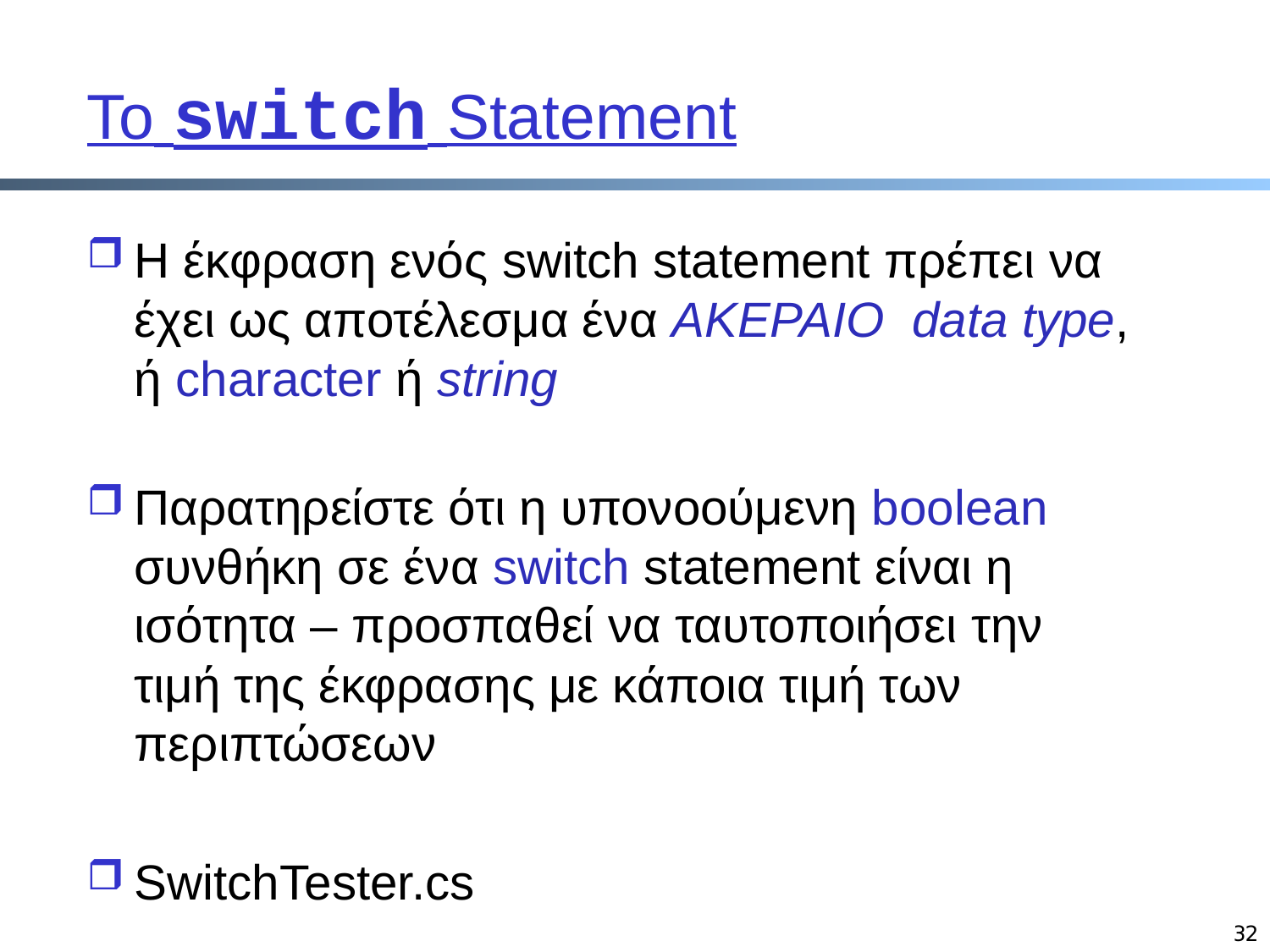

# Το switch Statement
Η έκφραση ενός switch statement πρέπει να έχει ως αποτέλεσμα ένα ΑΚΕΡΑΙΟ  data type, ή character ή string
Παρατηρείστε ότι η υπονοούμενη boolean συνθήκη σε ένα switch statement είναι η ισότητα – προσπαθεί να ταυτοποιήσει την τιμή της έκφρασης με κάποια τιμή των περιπτώσεων

SwitchTester.cs
32